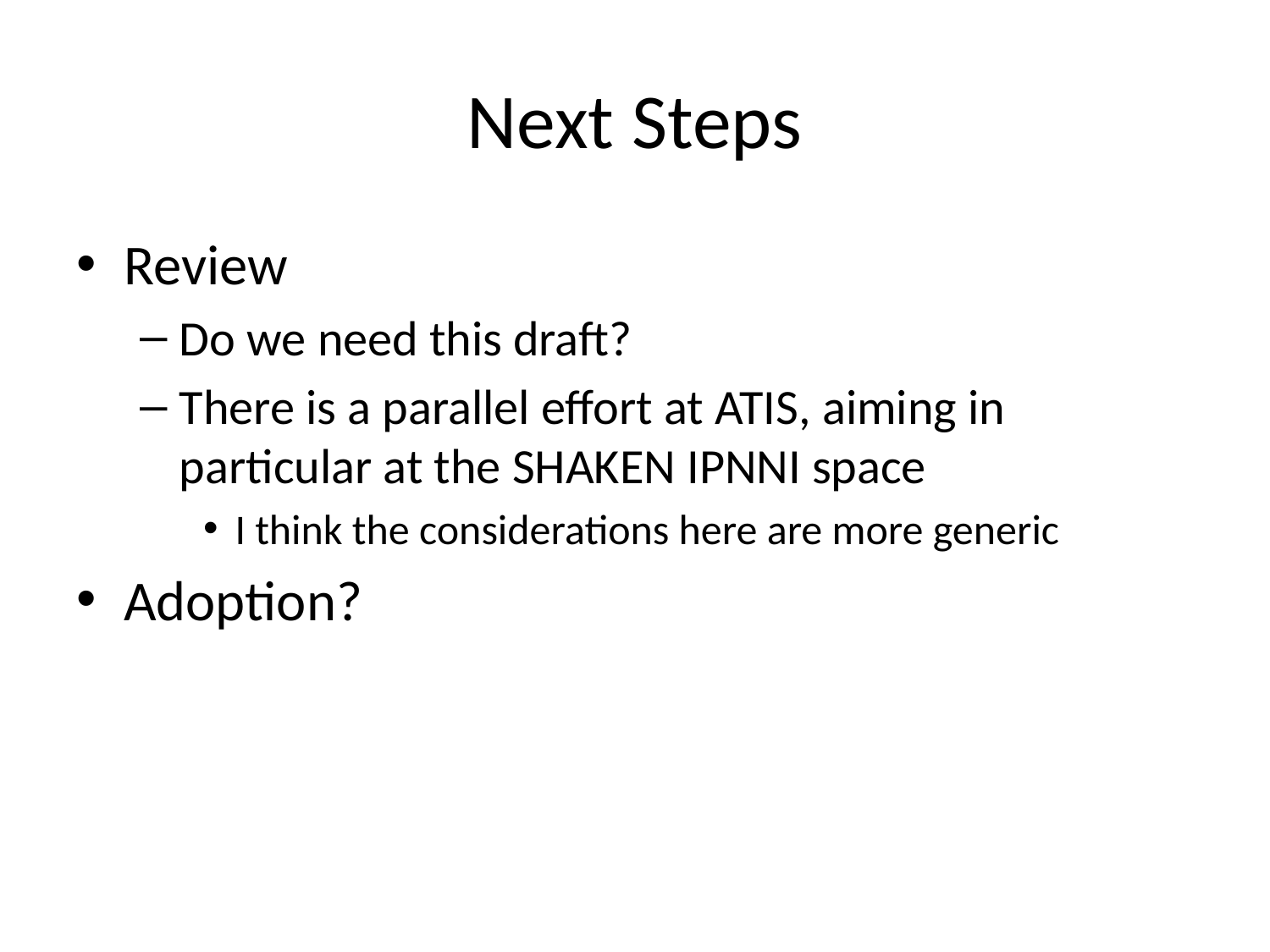

# Next Steps
Review
Do we need this draft?
There is a parallel effort at ATIS, aiming in particular at the SHAKEN IPNNI space
I think the considerations here are more generic
Adoption?